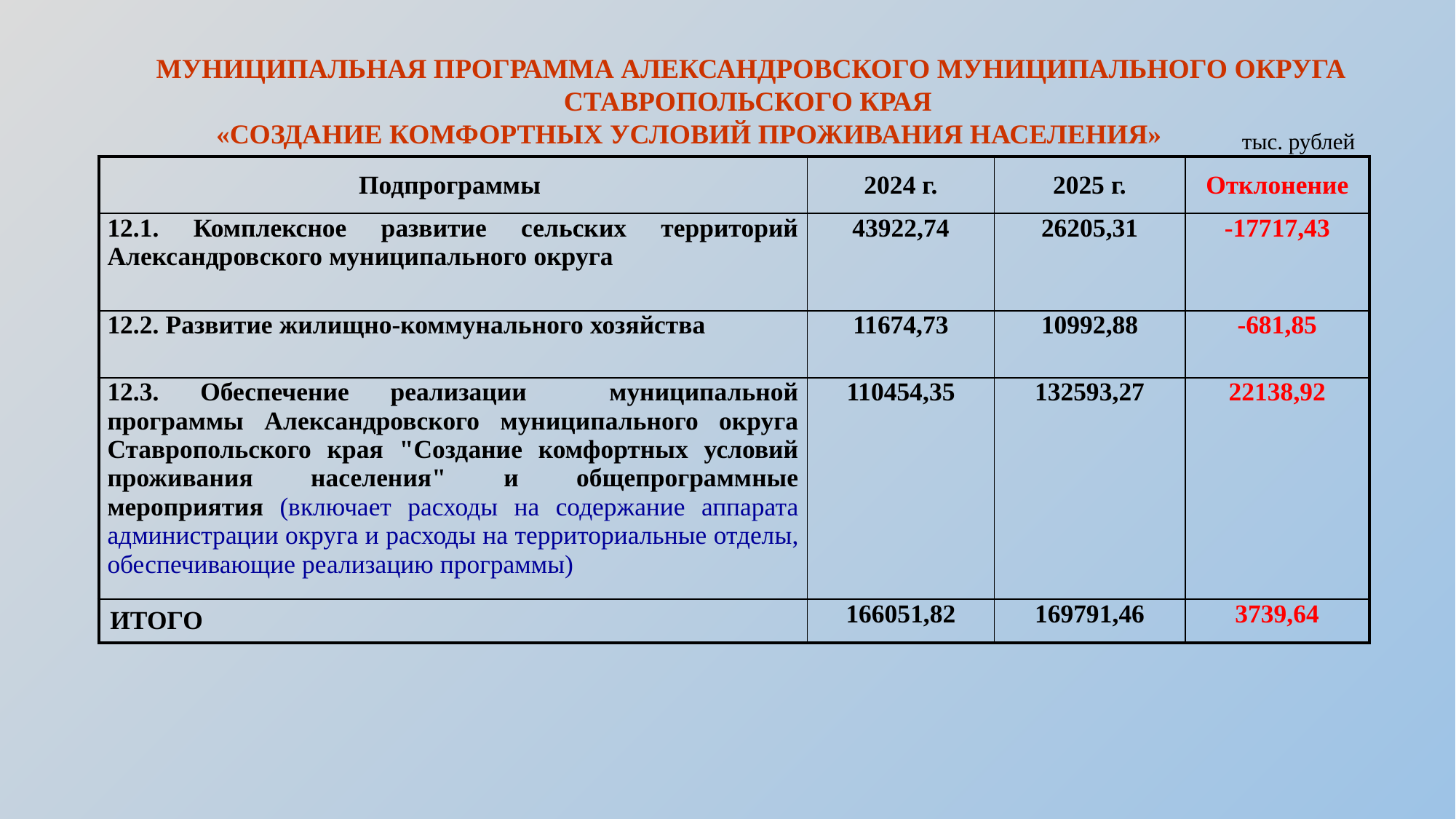

МУНИЦИПАЛЬНАЯ ПРОГРАММА АЛЕКСАНДРОВСКОГО МУНИЦИПАЛЬНОГО ОКРУГА СТАВРОПОЛЬСКОГО КРАЯ
«СОЗДАНИЕ КОМФОРТНЫХ УСЛОВИЙ ПРОЖИВАНИЯ НАСЕЛЕНИЯ»
        тыс. рублей
| Подпрограммы | 2024 г. | 2025 г. | Отклонение |
| --- | --- | --- | --- |
| 12.1. Комплексное развитие сельских территорий Александровского муниципального округа | 43922,74 | 26205,31 | -17717,43 |
| 12.2. Развитие жилищно-коммунального хозяйства | 11674,73 | 10992,88 | -681,85 |
| 12.3. Обеспечение реализации муниципальной программы Александровского муниципального округа Ставропольского края "Создание комфортных условий проживания населения" и общепрограммные мероприятия (включает расходы на содержание аппарата администрации округа и расходы на территориальные отделы, обеспечивающие реализацию программы) | 110454,35 | 132593,27 | 22138,92 |
| ИТОГО | 166051,82 | 169791,46 | 3739,64 |